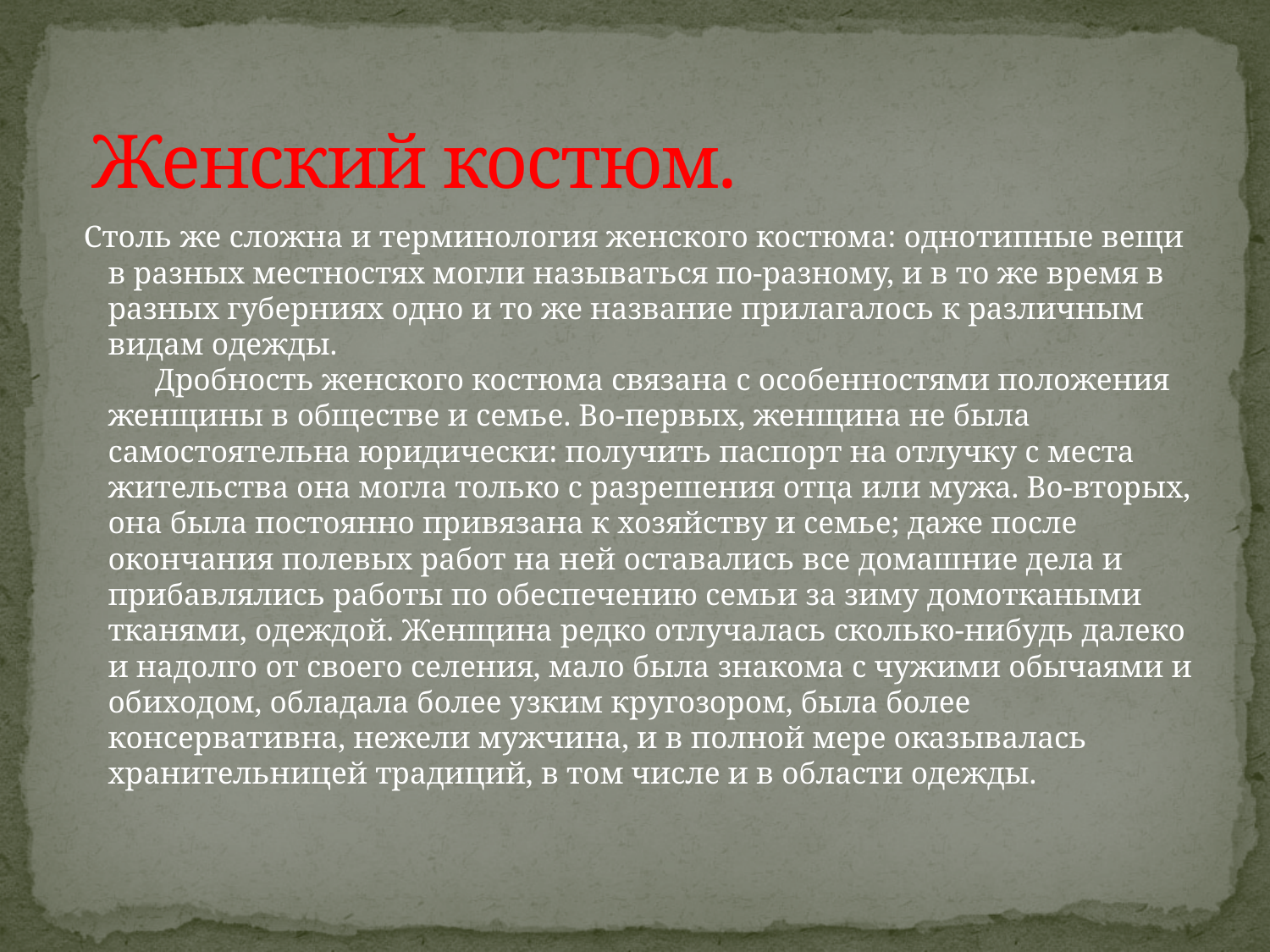

# Женский костюм.
 Столь же сложна и терминология женского костюма: однотипные вещи в разных местностях могли называться по-разному, и в то же время в разных губерниях одно и то же название прилагалось к различным видам одежды. 
      Дробность женского костюма связана с особенностями положения женщины в обществе и семье. Во-первых, женщина не была самостоятельна юридически: получить паспорт на отлучку с места жительства она могла только с разрешения отца или мужа. Во-вторых, она была постоянно привязана к хозяйству и семье; даже после окончания полевых работ на ней оставались все домашние дела и прибавлялись работы по обеспечению семьи за зиму домоткаными тканями, одеждой. Женщина редко отлучалась сколько-нибудь далеко и надолго от своего селения, мало была знакома с чужими обычаями и обиходом, обладала более узким кругозором, была более консервативна, нежели мужчина, и в полной мере оказывалась хранительницей традиций, в том числе и в области одежды.